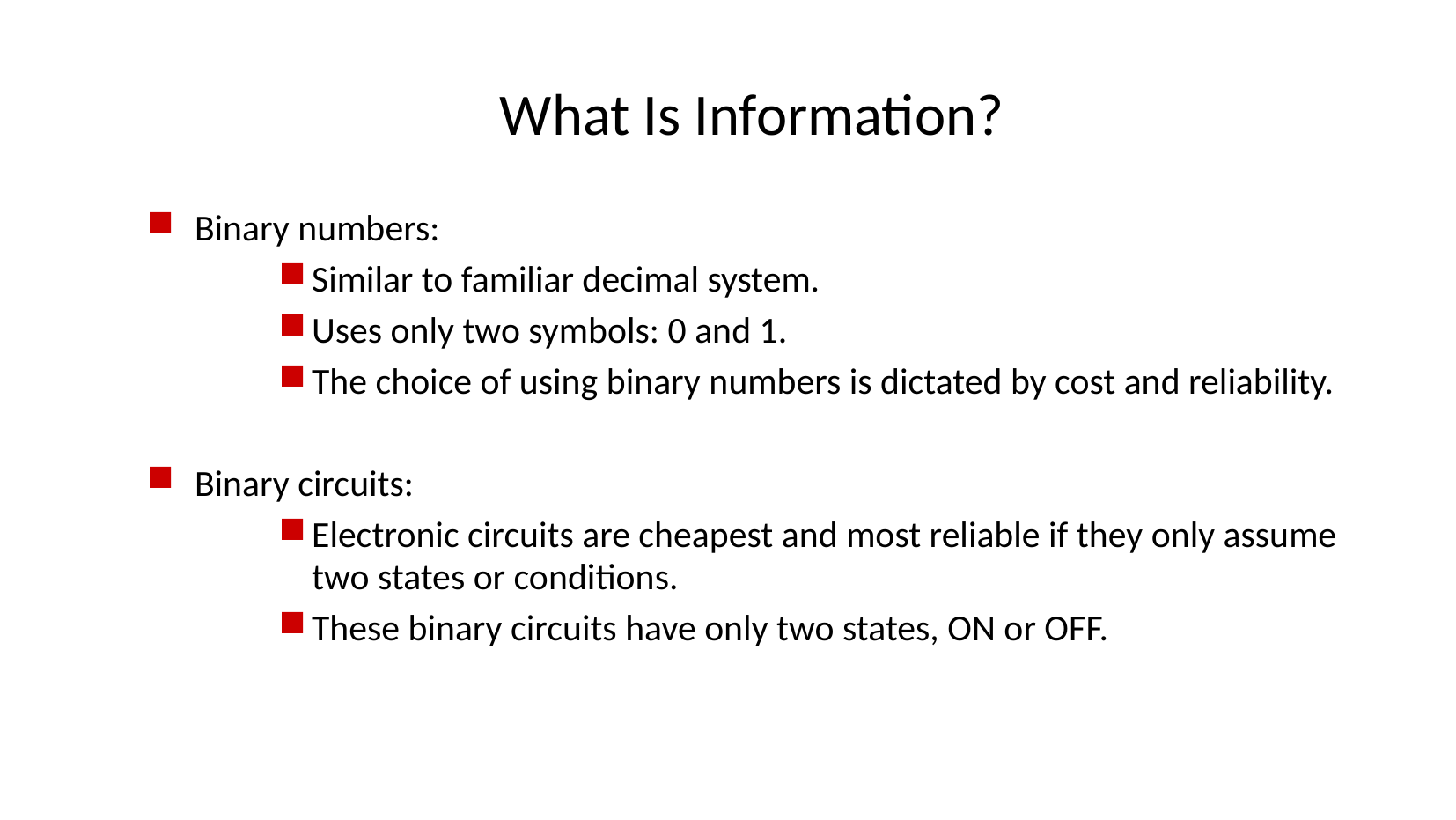

# What Is Information?
Binary numbers:
Similar to familiar decimal system.
Uses only two symbols: 0 and 1.
The choice of using binary numbers is dictated by cost and reliability.

Binary circuits:
Electronic circuits are cheapest and most reliable if they only assume two states or conditions.
These binary circuits have only two states, ON or OFF.